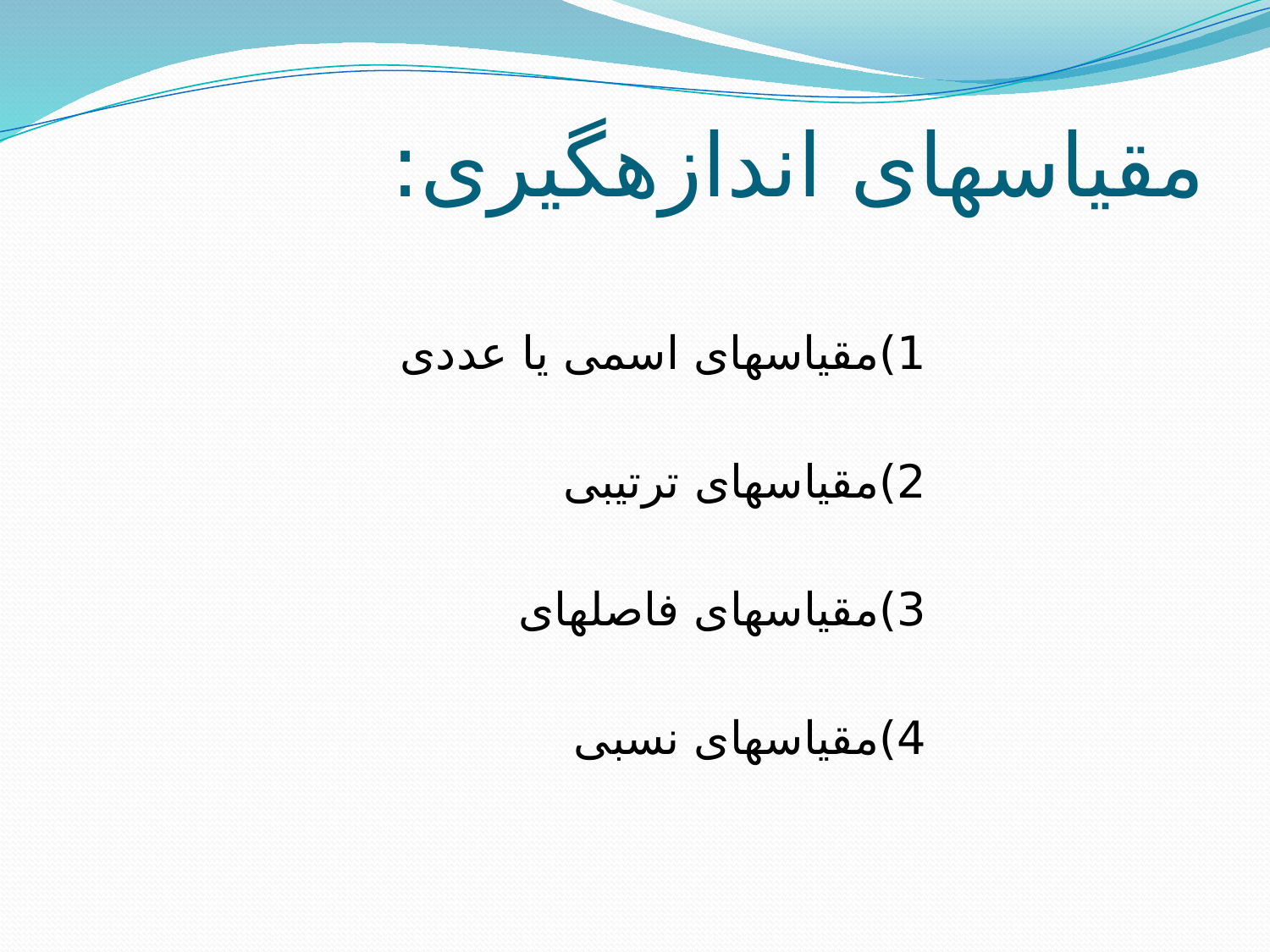

# مقیاسهای اندازه‫گیری:
			       1)مقیاسهای اسمی یا عددی

			       2)مقیاسهای ترتیبی

			       3)مقیاسهای فاصله‫ای

			       4)مقیاسهای نسبی